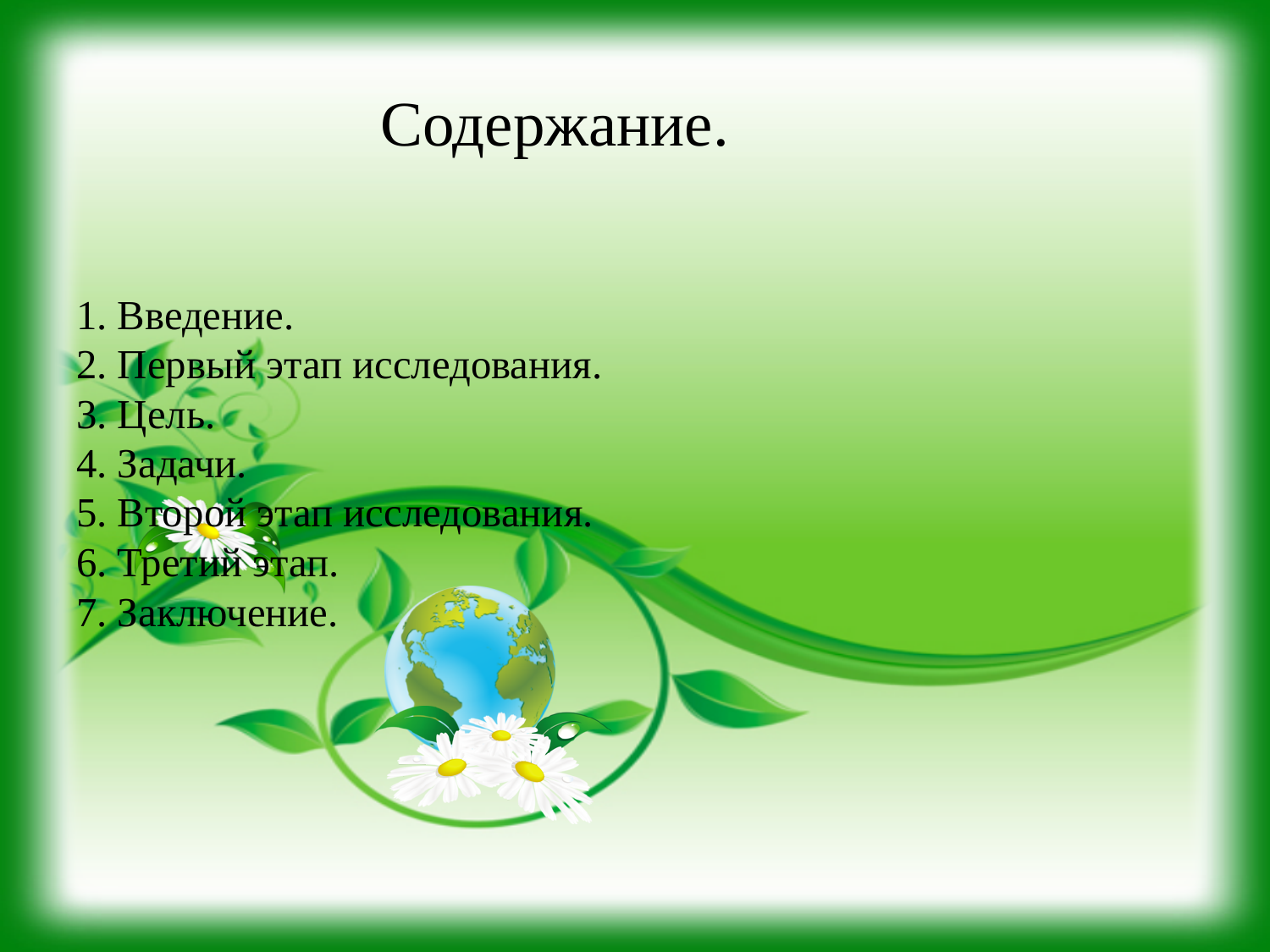

Содержание.
# 1. Введение. 2. Первый этап исследования. 3. Цель. 4. Задачи. 5. Второй этап исследования. 6. Третий этап. 7. Заключение.